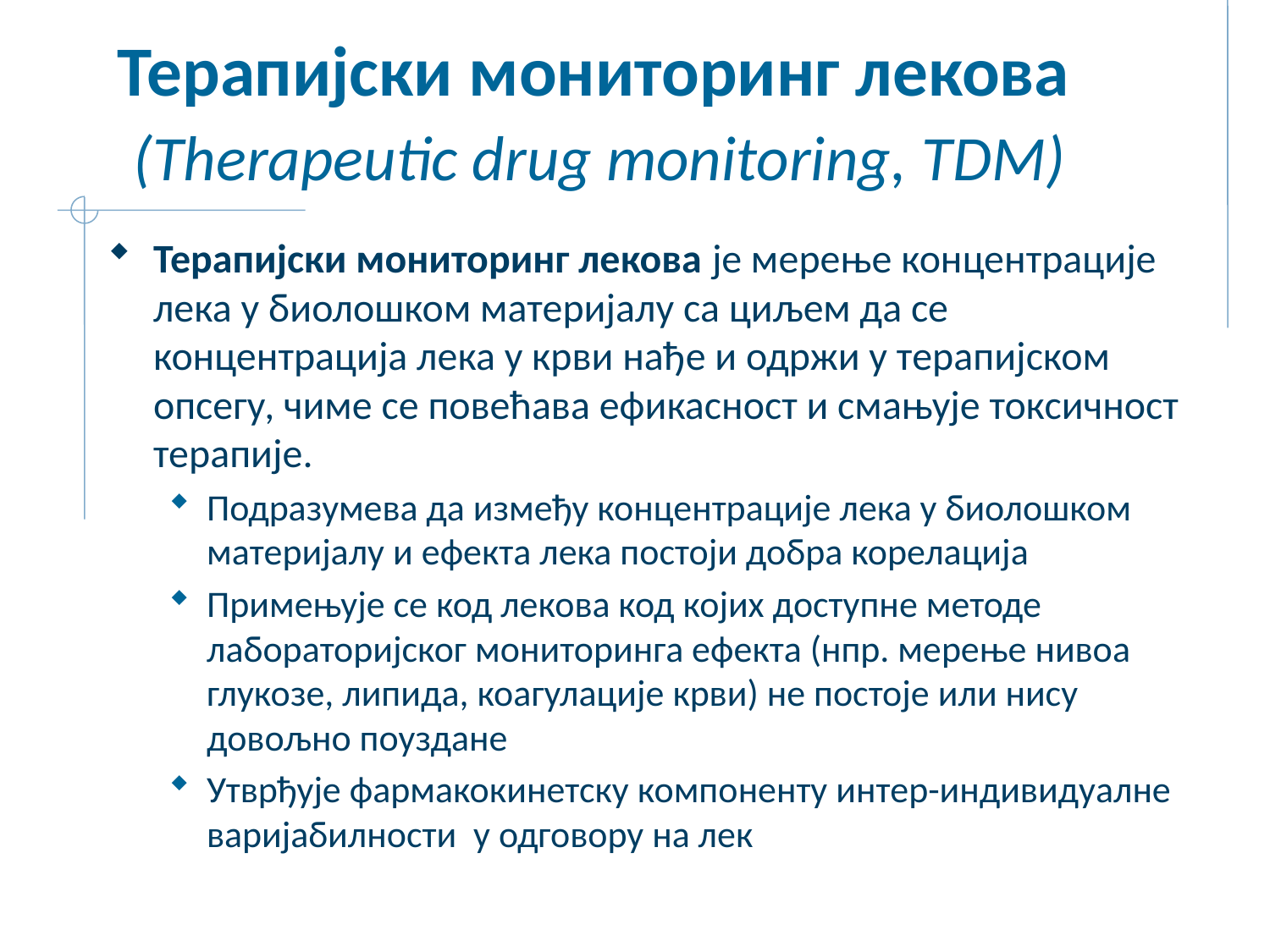

# Терапијски мониторинг лекова (Therapeutic drug monitoring, TDM)
Терапијски мониторинг лекова је мерење концентрације лека у биолошком материјалу са циљем да се концентрација лека у крви нађе и одржи у терапијском опсегу, чиме се повећава ефикасност и смањује токсичност терапије.
Подразумева да између концентрације лека у биолошком материјалу и ефекта лека постоји добра корелација
Примењује се код лекова код којих доступне методе лабораторијског мониторинга ефекта (нпр. мерење нивоа глукозе, липида, коагулације крви) не постоје или нису довољно поуздане
Утврђује фармакокинетску компоненту интер-индивидуалне варијабилности  у одговору на лек